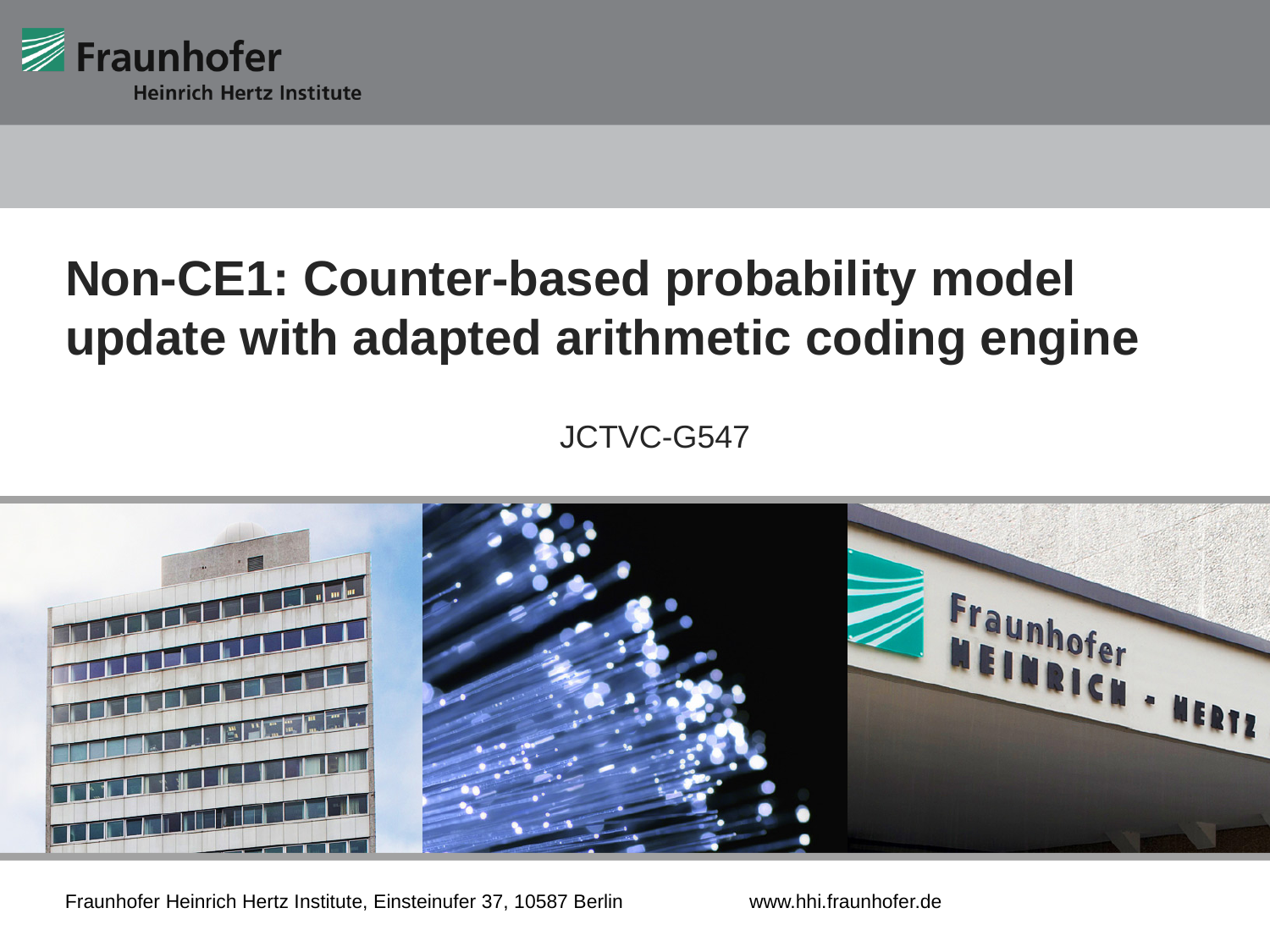

Non-CE1: Counter-based probability model update with adapted arithmetic coding engine
JCTVC-G547